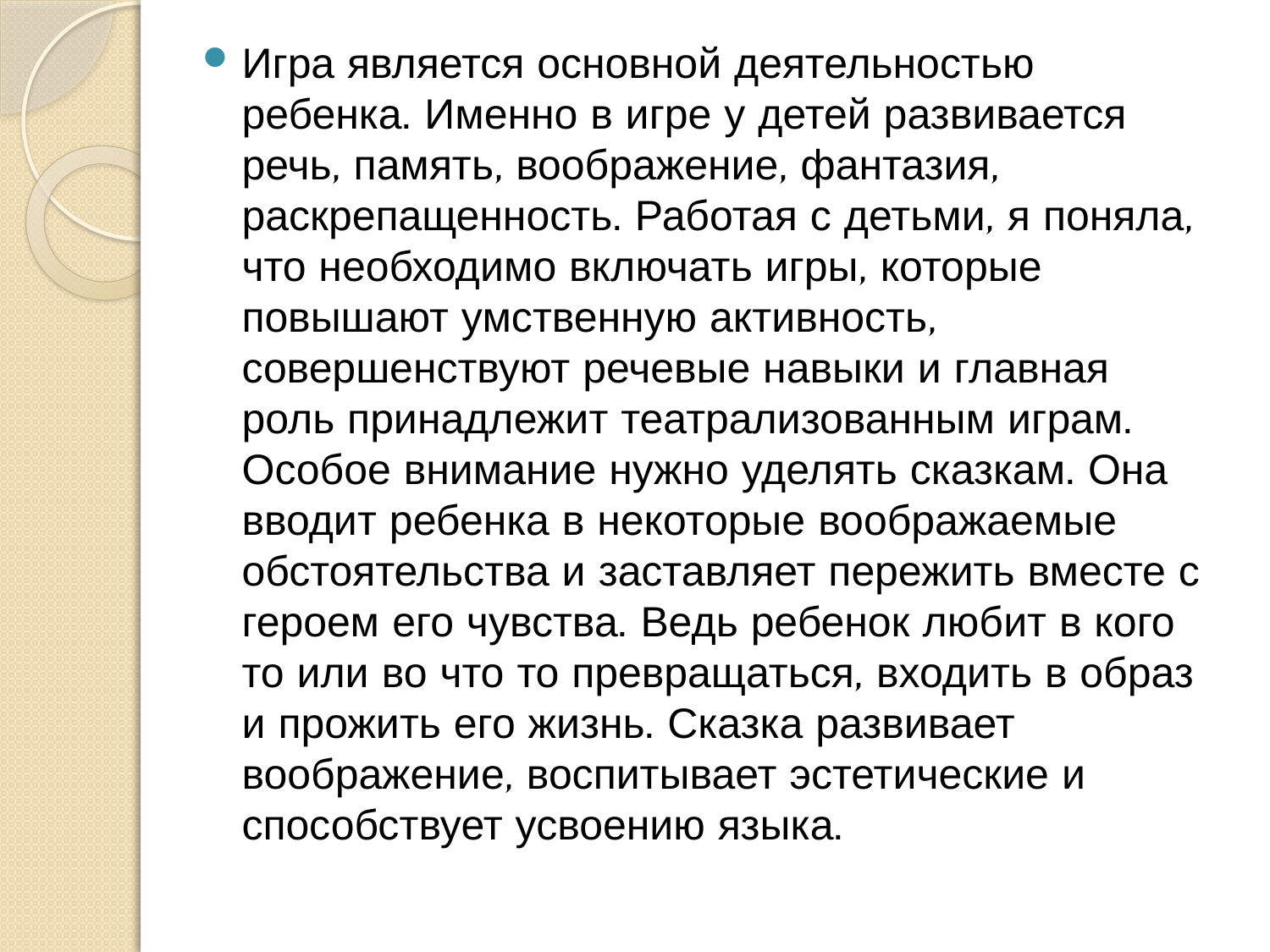

Игра является основной деятельностью ребенка. Именно в игре у детей развивается речь, память, воображение, фантазия, раскрепащенность. Работая с детьми, я поняла, что необходимо включать игры, которые повышают умственную активность, совершенствуют речевые навыки и главная роль принадлежит театрализованным играм. Особое внимание нужно уделять сказкам. Она вводит ребенка в некоторые воображаемые обстоятельства и заставляет пережить вместе с героем его чувства. Ведь ребенок любит в кого то или во что то превращаться, входить в образ и прожить его жизнь. Сказка развивает воображение, воспитывает эстетические и способствует усвоению языка.
#